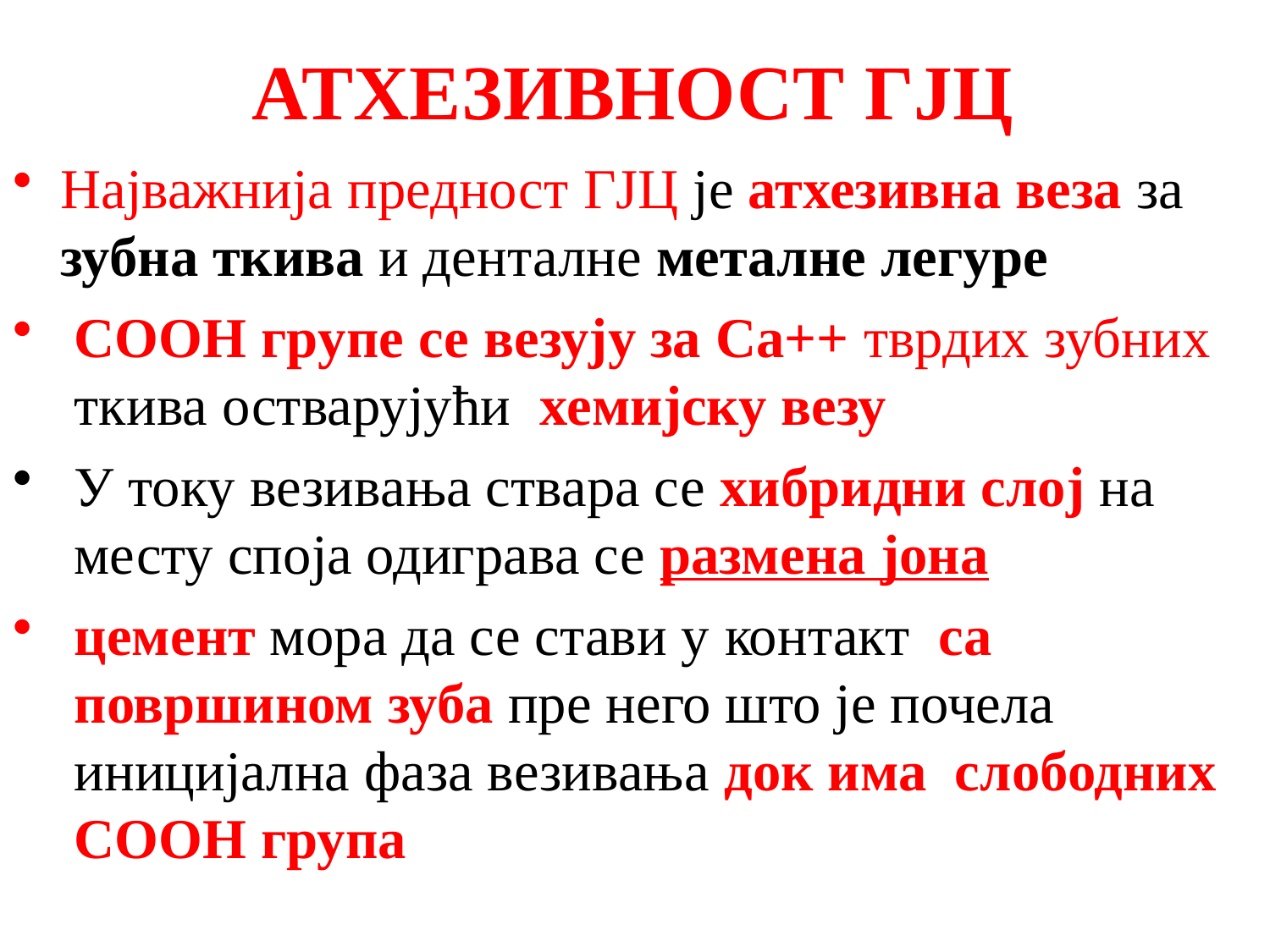

# АТХЕЗИВНОСТ ГЈЦ
Најважнија предност ГЈЦ је атхезивна веза за
зубна ткива и денталне металне легуре
СООН групе се везују за Ca++ тврдих зубних ткива остварујући  хемијску везу
У току везивања ствара се хибридни слој на  месту споја одиграва се размена јона
цемент мора да се стави у контакт  са површином зуба пре него што је почела  иницијална фаза везивања док има  слободних СООН група